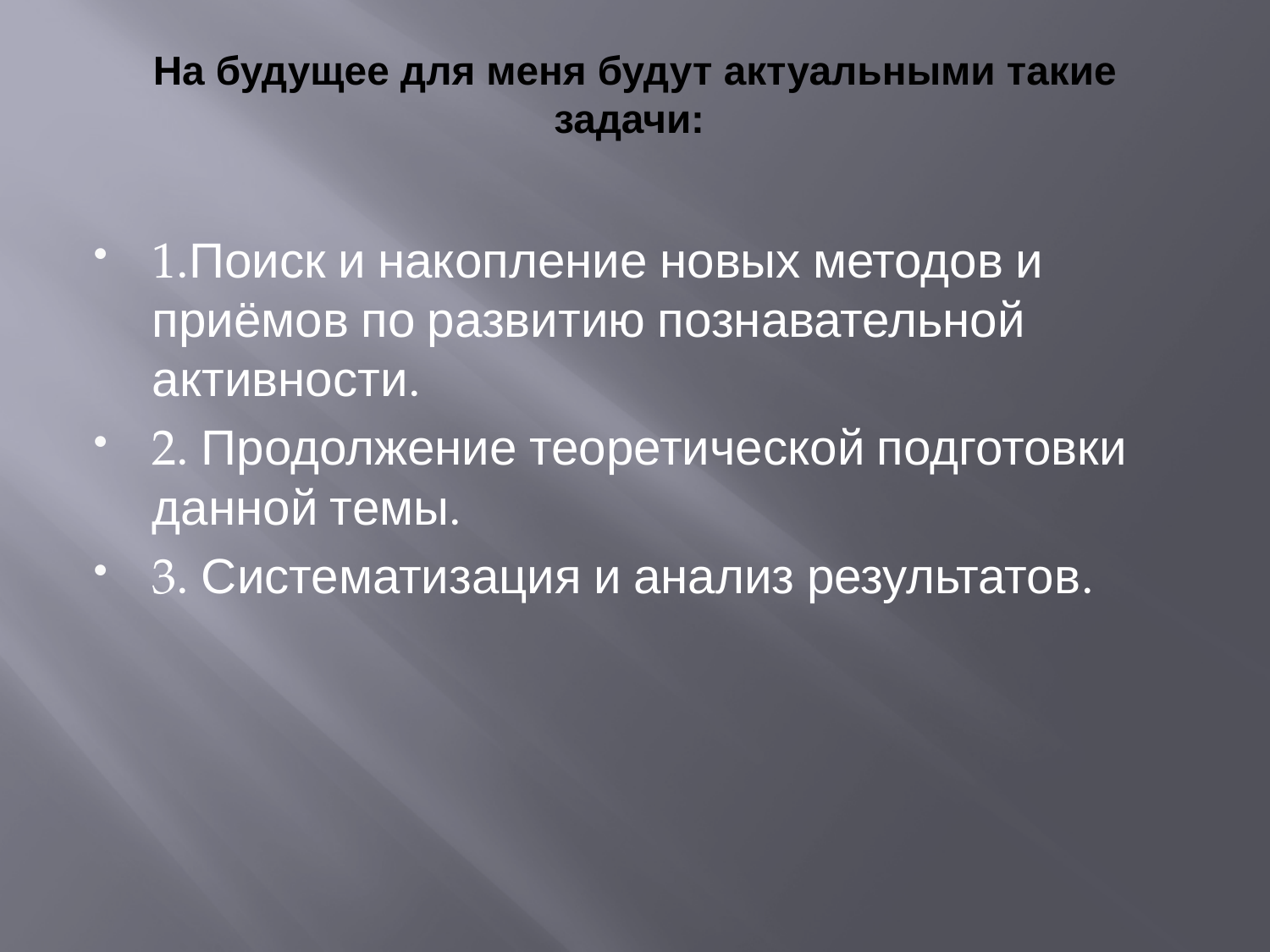

# На будущее для меня будут актуальными такие задачи:
1.Поиск и накопление новых методов и приёмов по развитию познавательной активности.
2. Продолжение теоретической подготовки данной темы.
3. Систематизация и анализ результатов.